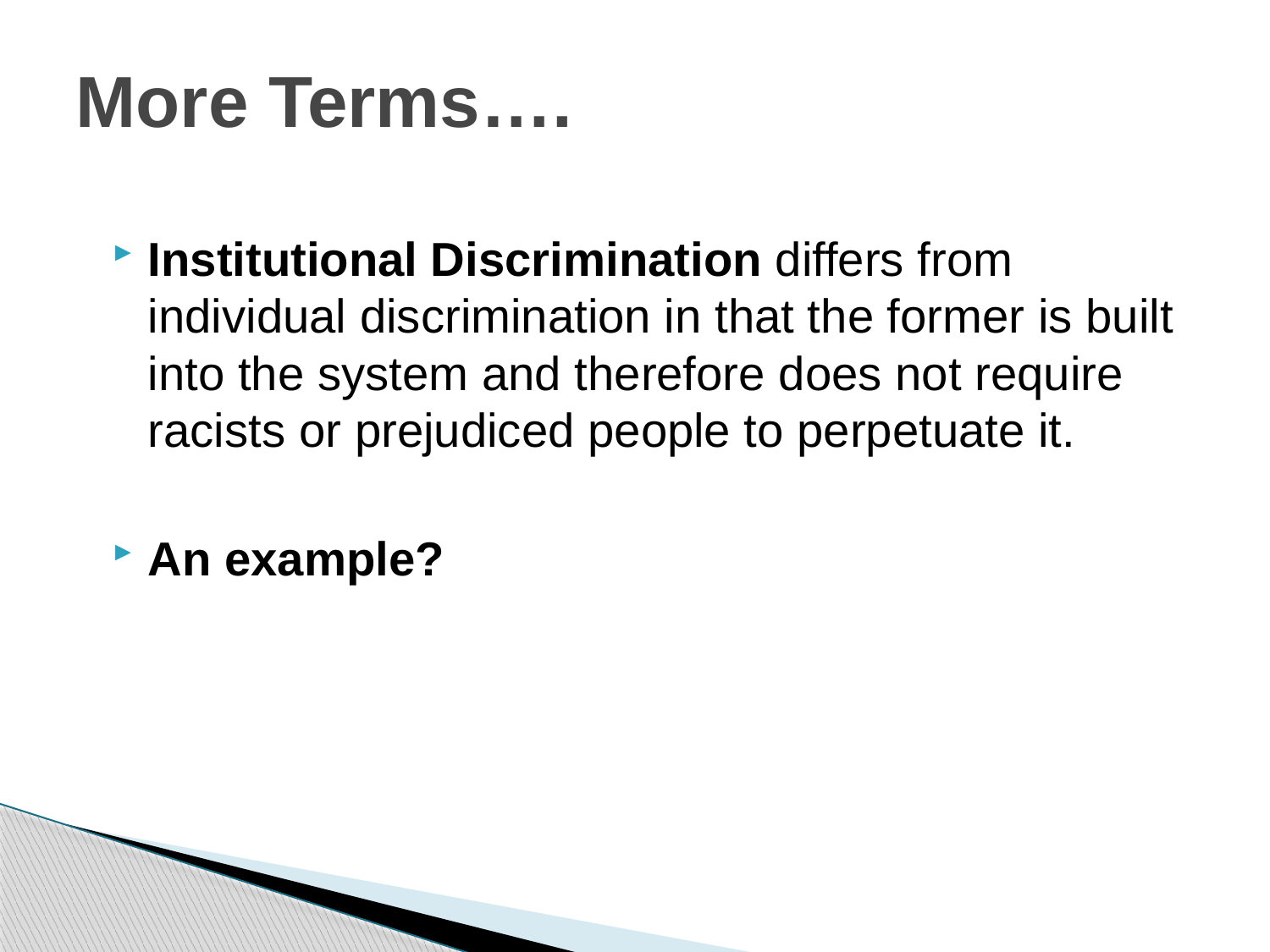

# More Terms….
Institutional Discrimination differs from individual discrimination in that the former is built into the system and therefore does not require racists or prejudiced people to perpetuate it.

An example?